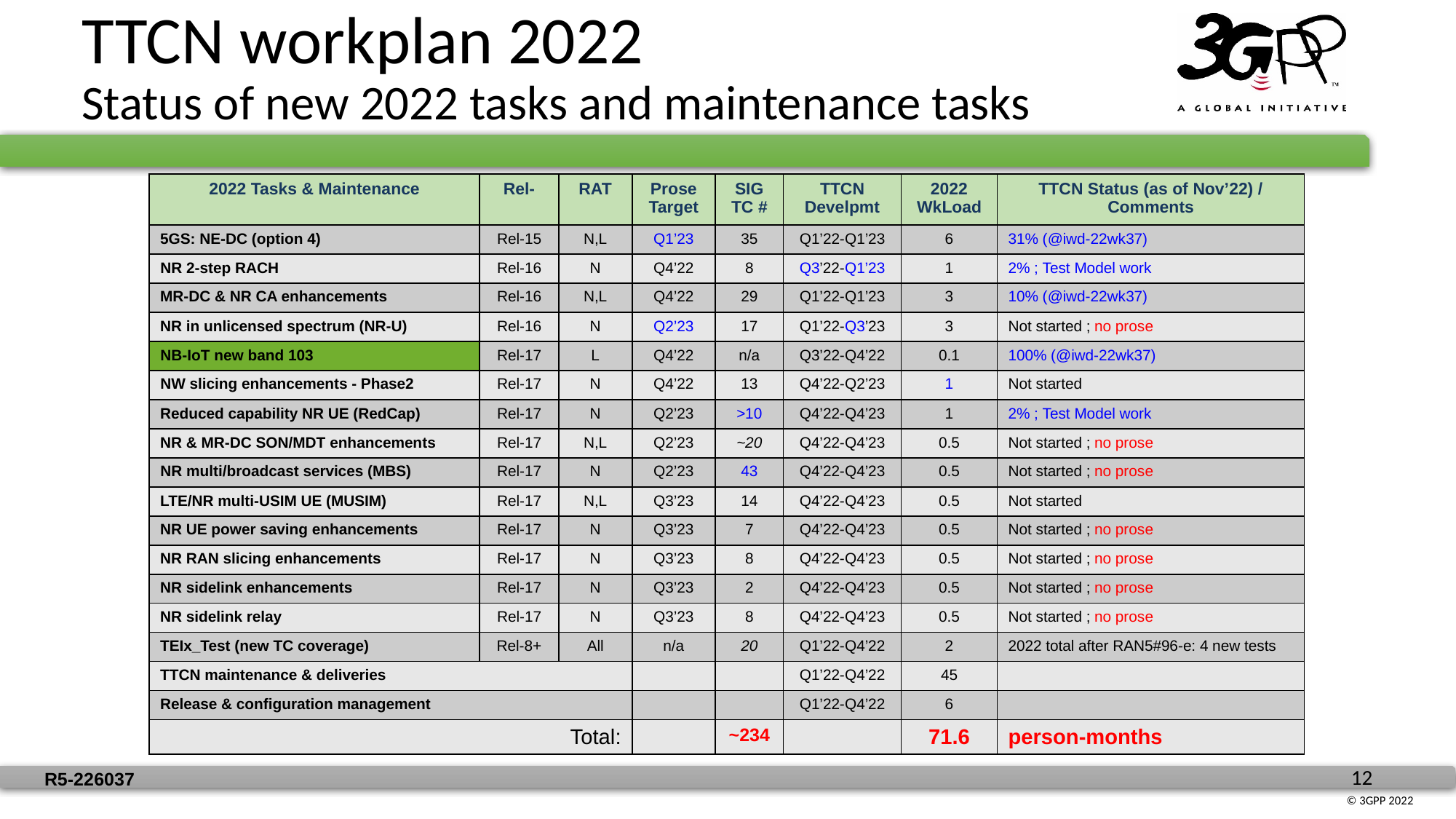

TTCN workplan 2022
Status of new 2022 tasks and maintenance tasks
| 2022 Tasks & Maintenance | Rel- | RAT | Prose Target | SIG TC # | TTCN Develpmt | 2022 WkLoad | TTCN Status (as of Nov’22) / Comments |
| --- | --- | --- | --- | --- | --- | --- | --- |
| 5GS: NE-DC (option 4) | Rel-15 | N,L | Q1’23 | 35 | Q1’22-Q1’23 | 6 | 31% (@iwd-22wk37) |
| NR 2-step RACH | Rel-16 | N | Q4’22 | 8 | Q3’22-Q1’23 | 1 | 2% ; Test Model work |
| MR-DC & NR CA enhancements | Rel-16 | N,L | Q4’22 | 29 | Q1’22-Q1’23 | 3 | 10% (@iwd-22wk37) |
| NR in unlicensed spectrum (NR-U) | Rel-16 | N | Q2’23 | 17 | Q1’22-Q3’23 | 3 | Not started ; no prose |
| NB-IoT new band 103 | Rel-17 | L | Q4’22 | n/a | Q3’22-Q4’22 | 0.1 | 100% (@iwd-22wk37) |
| NW slicing enhancements - Phase2 | Rel-17 | N | Q4’22 | 13 | Q4’22-Q2’23 | 1 | Not started |
| Reduced capability NR UE (RedCap) | Rel-17 | N | Q2’23 | >10 | Q4’22-Q4’23 | 1 | 2% ; Test Model work |
| NR & MR-DC SON/MDT enhancements | Rel-17 | N,L | Q2’23 | ~20 | Q4’22-Q4’23 | 0.5 | Not started ; no prose |
| NR multi/broadcast services (MBS) | Rel-17 | N | Q2’23 | 43 | Q4’22-Q4’23 | 0.5 | Not started ; no prose |
| LTE/NR multi-USIM UE (MUSIM) | Rel-17 | N,L | Q3’23 | 14 | Q4’22-Q4’23 | 0.5 | Not started |
| NR UE power saving enhancements | Rel-17 | N | Q3’23 | 7 | Q4’22-Q4’23 | 0.5 | Not started ; no prose |
| NR RAN slicing enhancements | Rel-17 | N | Q3’23 | 8 | Q4’22-Q4’23 | 0.5 | Not started ; no prose |
| NR sidelink enhancements | Rel-17 | N | Q3’23 | 2 | Q4’22-Q4’23 | 0.5 | Not started ; no prose |
| NR sidelink relay | Rel-17 | N | Q3’23 | 8 | Q4’22-Q4’23 | 0.5 | Not started ; no prose |
| TEIx\_Test (new TC coverage) | Rel-8+ | All | n/a | 20 | Q1’22-Q4’22 | 2 | 2022 total after RAN5#96-e: 4 new tests |
| TTCN maintenance & deliveries |  |  |  |  | Q1’22-Q4’22 | 45 |  |
| Release & configuration management |  |  |  |  | Q1’22-Q4’22 | 6 |  |
| Total: |  |  |  | ~234 |  | 71.6 | person-months |